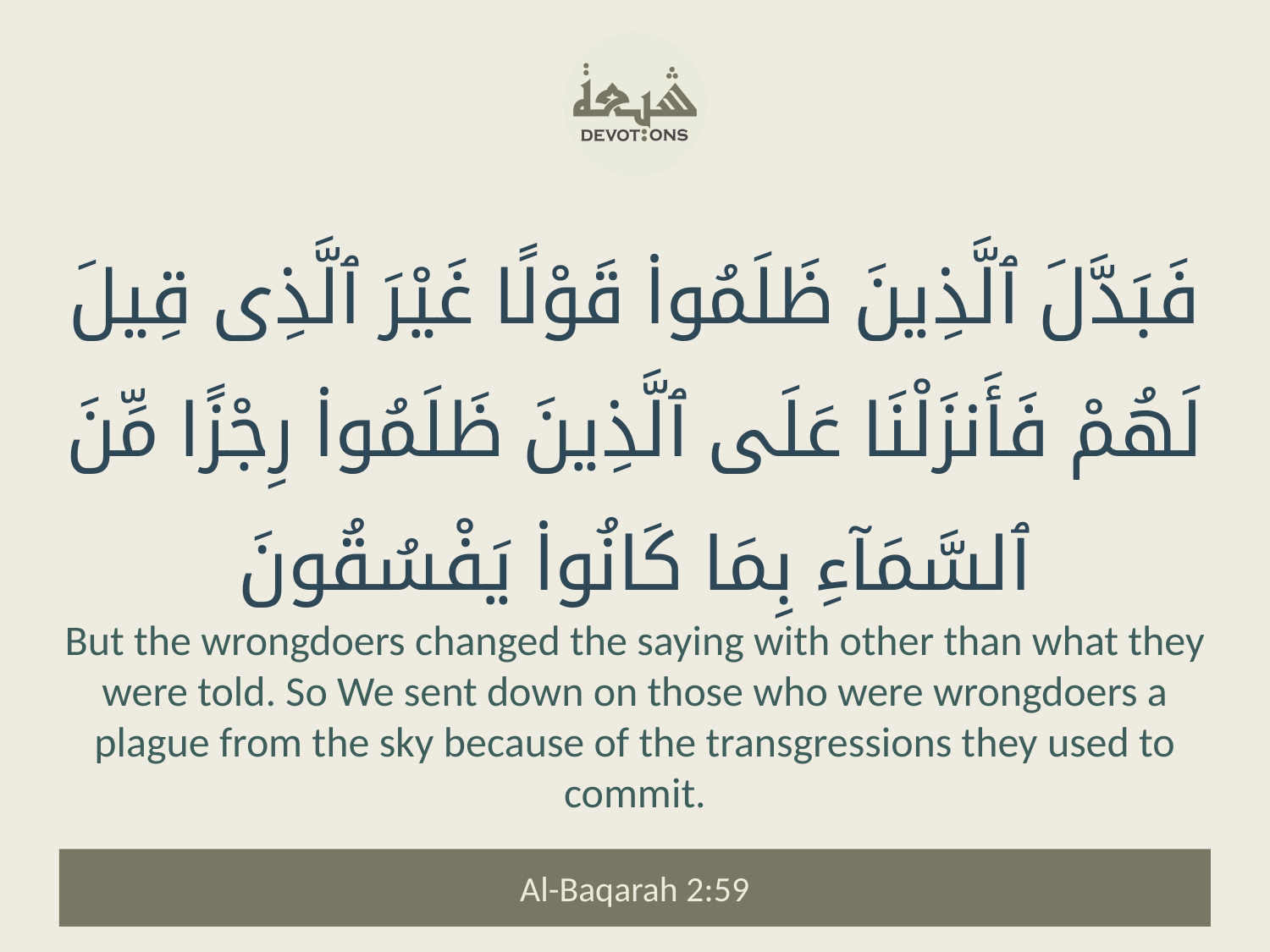

فَبَدَّلَ ٱلَّذِينَ ظَلَمُوا۟ قَوْلًا غَيْرَ ٱلَّذِى قِيلَ لَهُمْ فَأَنزَلْنَا عَلَى ٱلَّذِينَ ظَلَمُوا۟ رِجْزًا مِّنَ ٱلسَّمَآءِ بِمَا كَانُوا۟ يَفْسُقُونَ
But the wrongdoers changed the saying with other than what they were told. So We sent down on those who were wrongdoers a plague from the sky because of the transgressions they used to commit.
Al-Baqarah 2:59